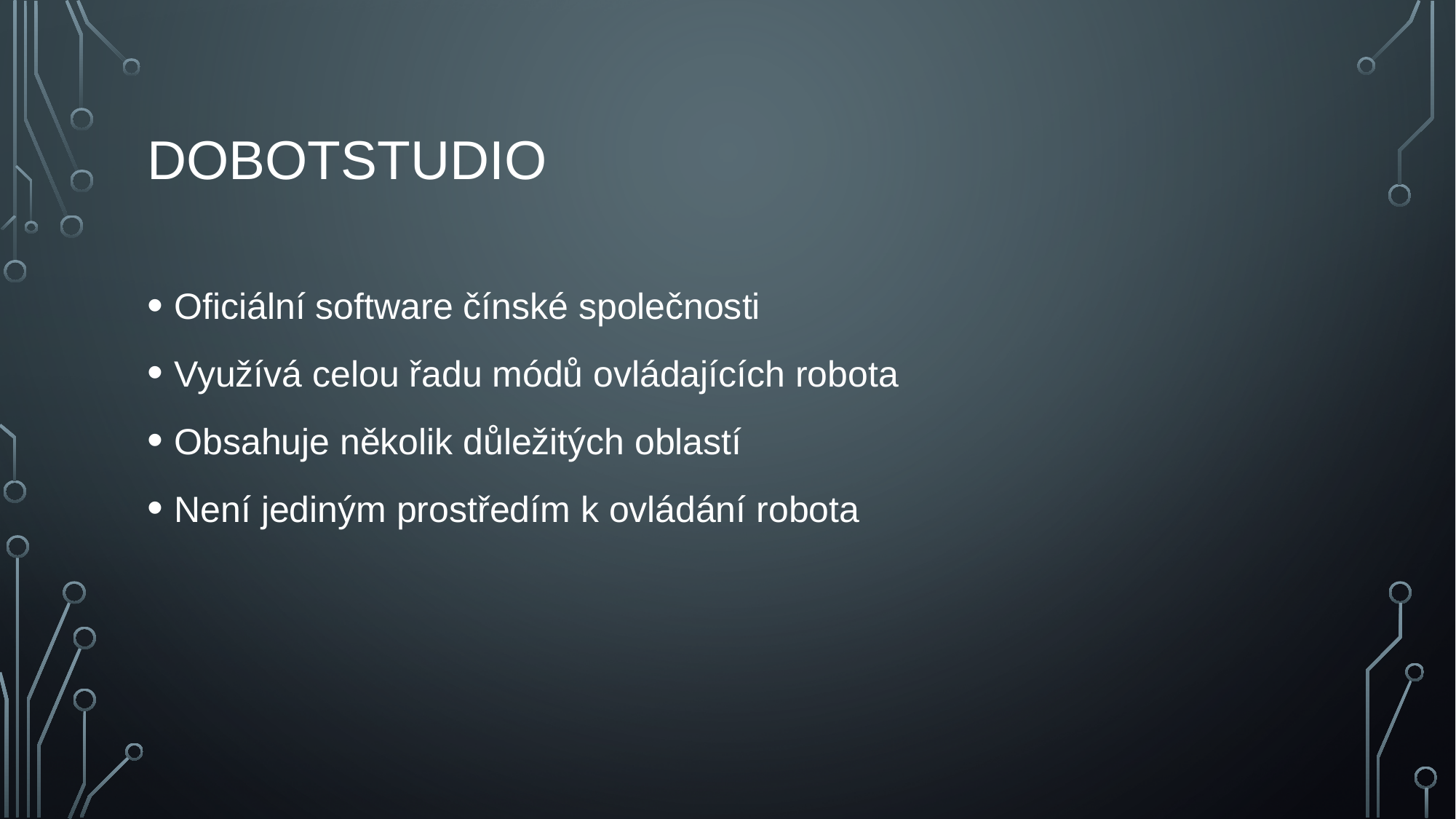

# DobotStudio
Oficiální software čínské společnosti
Využívá celou řadu módů ovládajících robota
Obsahuje několik důležitých oblastí
Není jediným prostředím k ovládání robota